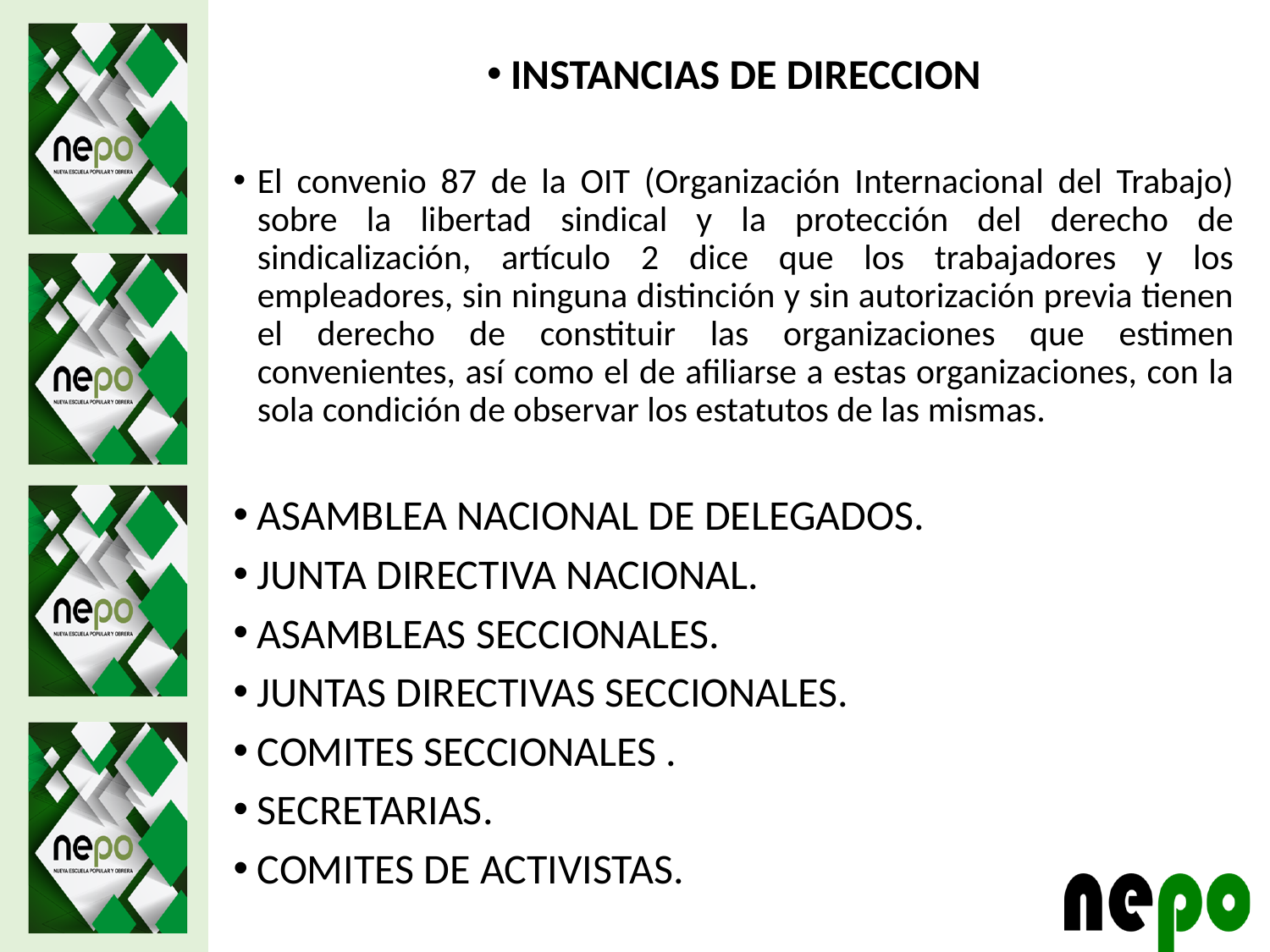

INSTANCIAS DE DIRECCION

El convenio 87 de la OIT (Organización Internacional del Trabajo) sobre la libertad sindical y la protección del derecho de sindicalización, artículo 2 dice que los trabajadores y los empleadores, sin ninguna distinción y sin autorización previa tienen el derecho de constituir las organizaciones que estimen convenientes, así como el de afiliarse a estas organizaciones, con la sola condición de observar los estatutos de las mismas.

ASAMBLEA NACIONAL DE DELEGADOS.
JUNTA DIRECTIVA NACIONAL.
ASAMBLEAS SECCIONALES.
JUNTAS DIRECTIVAS SECCIONALES.
COMITES SECCIONALES .
SECRETARIAS.
COMITES DE ACTIVISTAS.